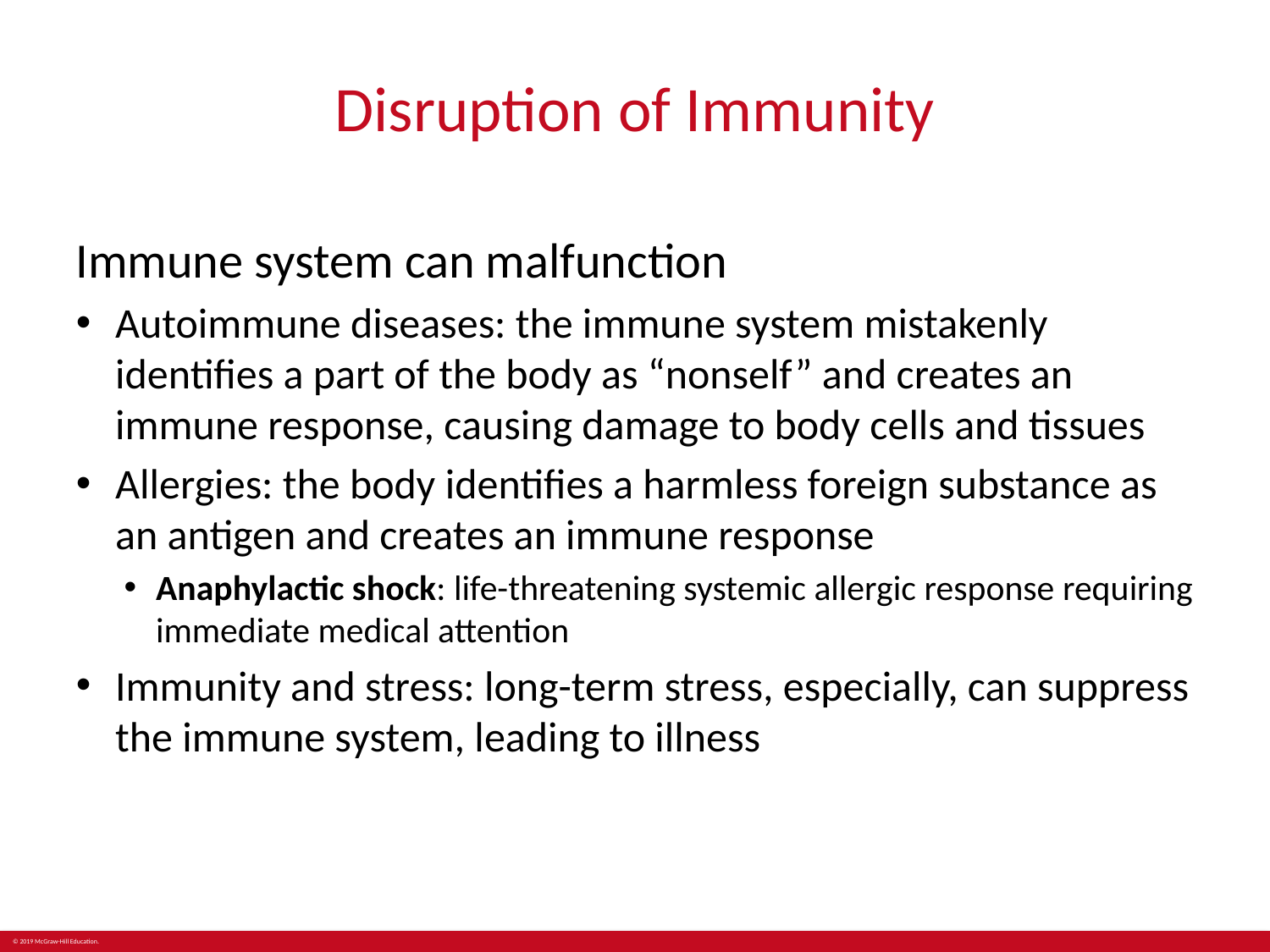

# Disruption of Immunity
Immune system can malfunction
Autoimmune diseases: the immune system mistakenly identifies a part of the body as “nonself” and creates an immune response, causing damage to body cells and tissues
Allergies: the body identifies a harmless foreign substance as an antigen and creates an immune response
Anaphylactic shock: life-threatening systemic allergic response requiring immediate medical attention
Immunity and stress: long-term stress, especially, can suppress the immune system, leading to illness